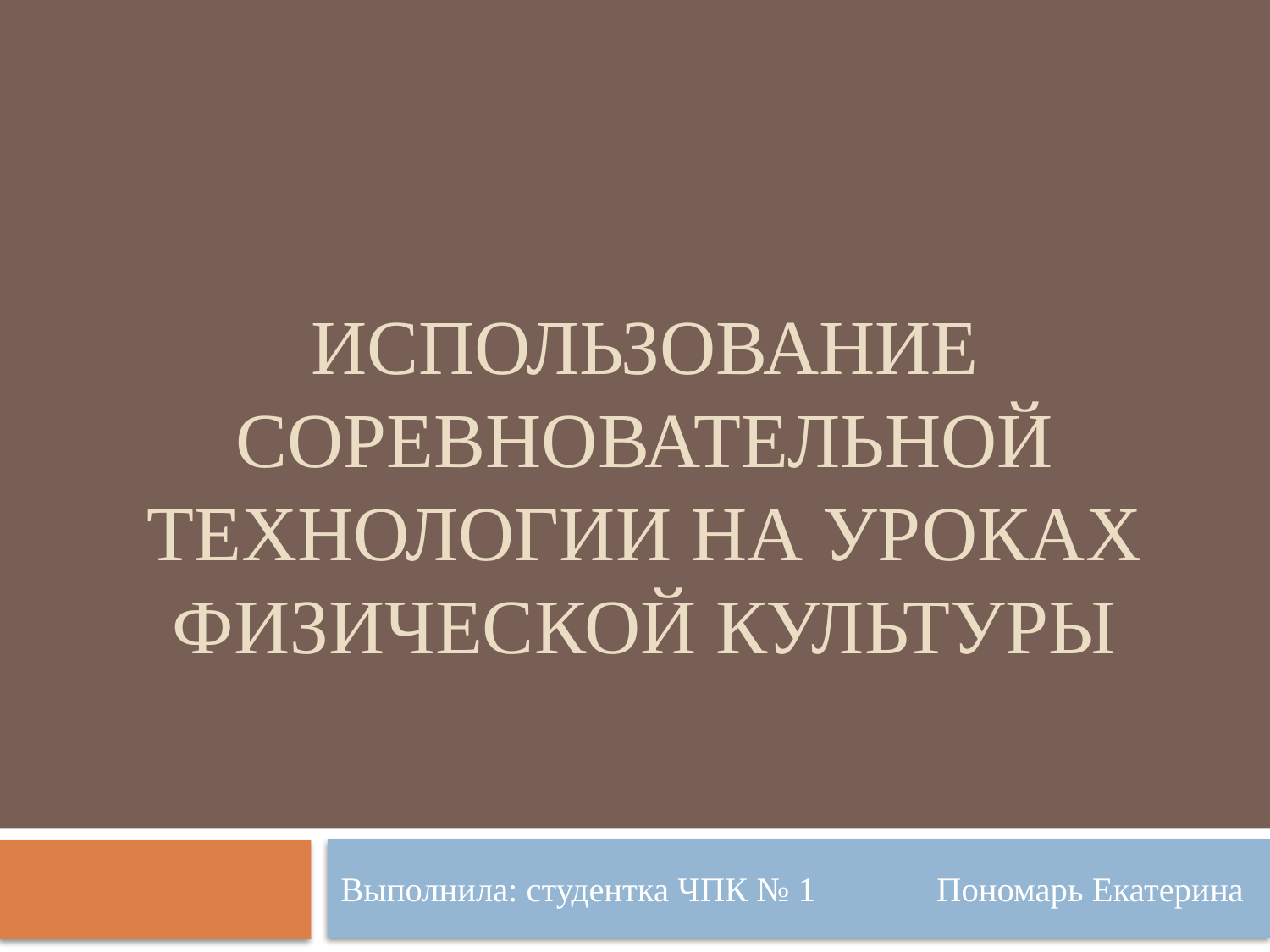

# Использование соревновательной технологии на уроках физической культуры
Выполнила: студентка ЧПК № 1              Пономарь Екатерина